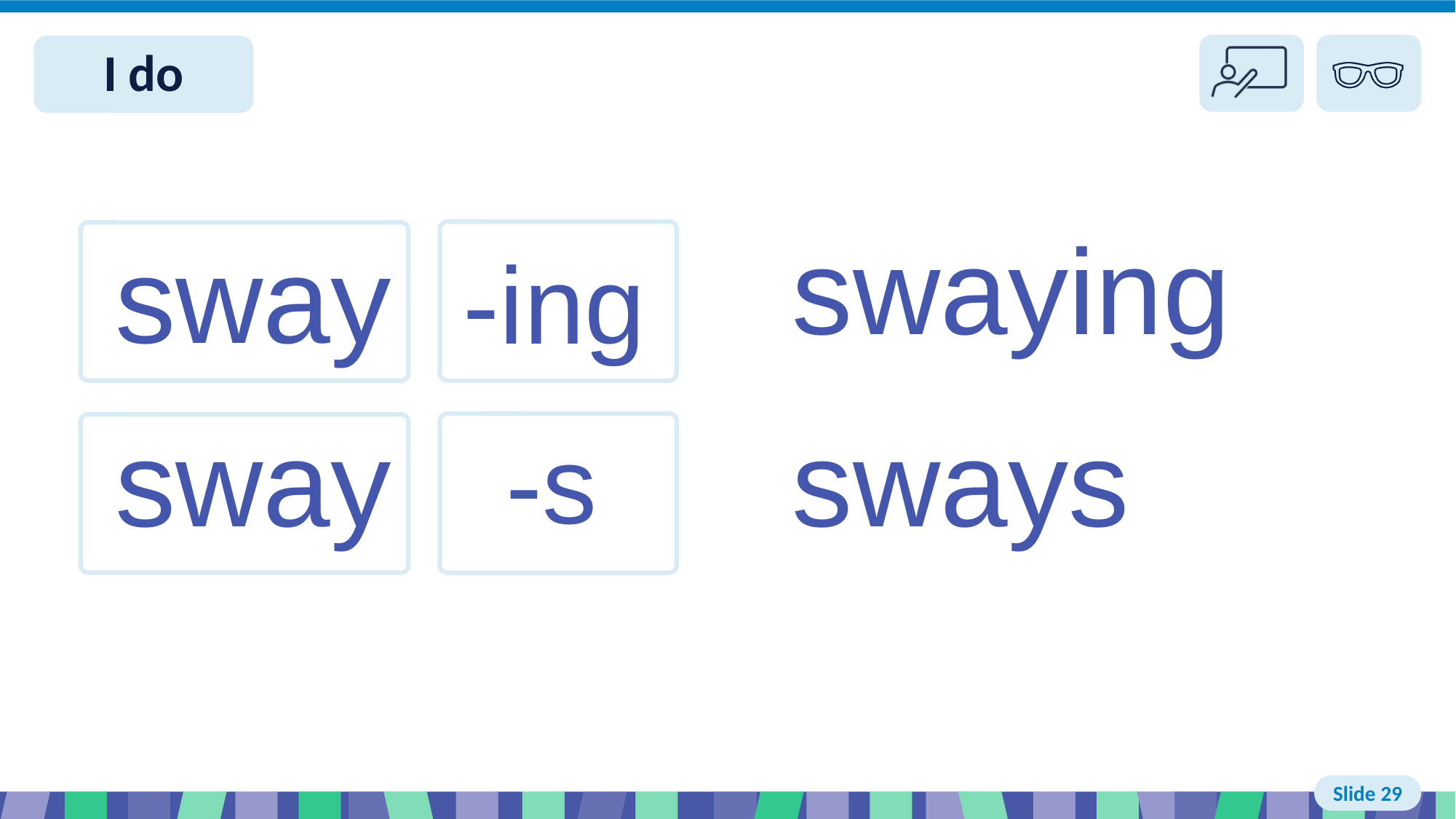

# Slide 29 I do
swaying

-ing
sways
sway
-s

sway